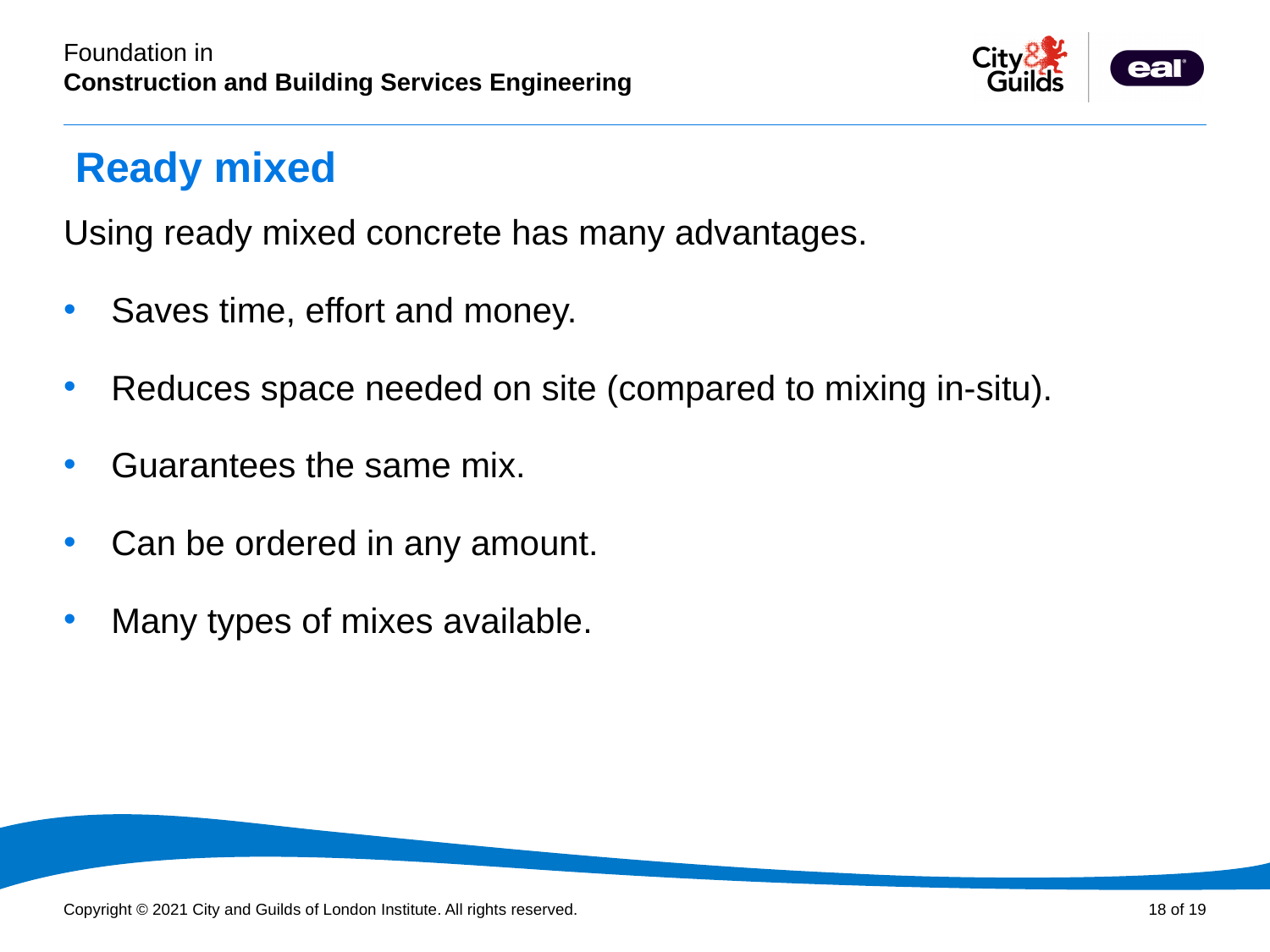

# Ready mixed
Using ready mixed concrete has many advantages.
Saves time, effort and money.
Reduces space needed on site (compared to mixing in-situ).
Guarantees the same mix.
Can be ordered in any amount.
Many types of mixes available.